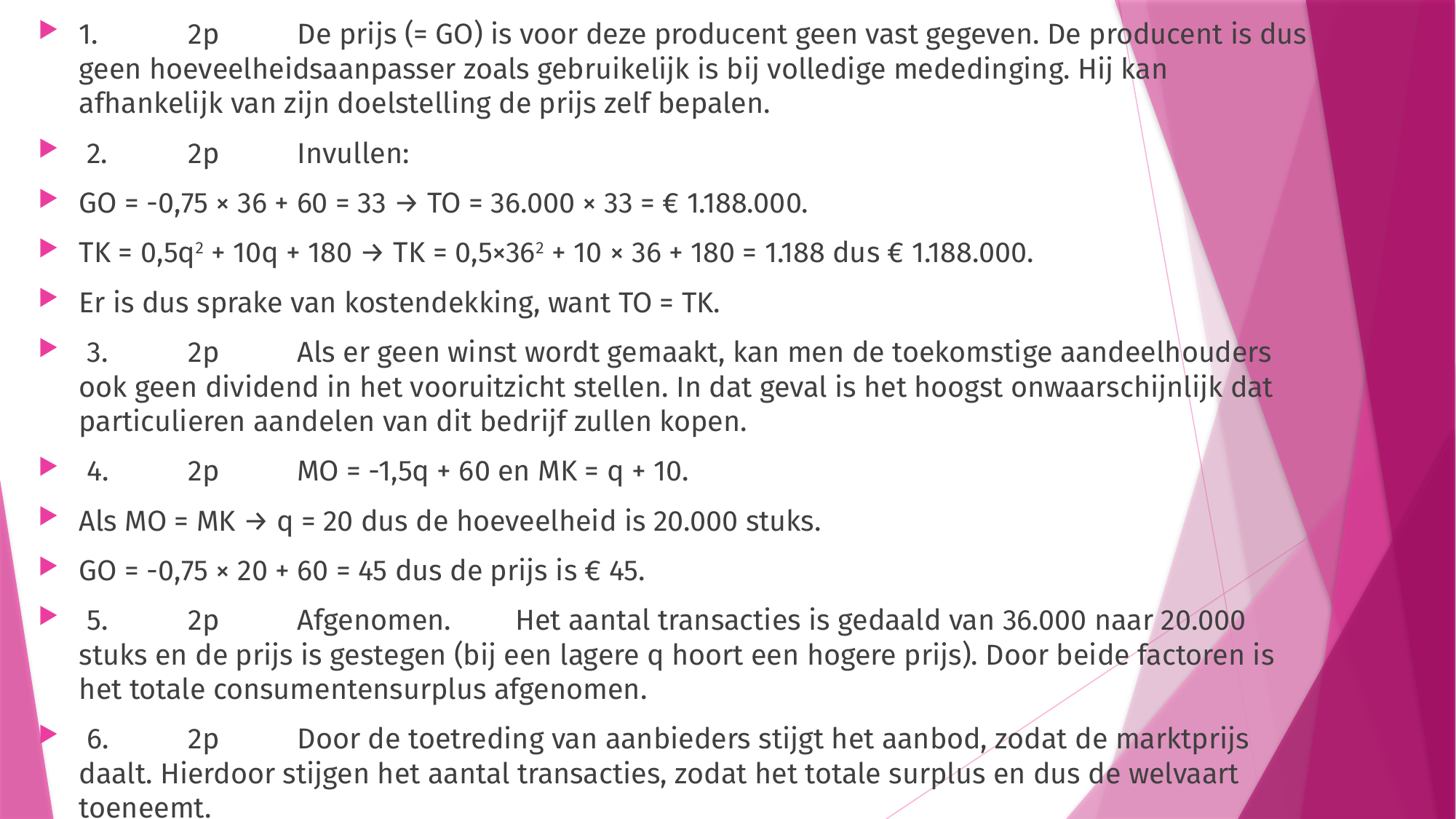

1.	2p	De prijs (= GO) is voor deze producent geen vast gegeven. De producent is dus geen hoeveelheidsaanpasser zoals gebruikelijk is bij volledige mededinging. Hij kan afhankelijk van zijn doelstelling de prijs zelf bepalen.
 2.	2p	Invullen:
GO = -0,75 × 36 + 60 = 33 → TO = 36.000 × 33 = € 1.188.000.
TK = 0,5q2 + 10q + 180 → TK = 0,5×362 + 10 × 36 + 180 = 1.188 dus € 1.188.000.
Er is dus sprake van kostendekking, want TO = TK.
 3.	2p	Als er geen winst wordt gemaakt, kan men de toekomstige aandeelhouders ook geen dividend in het vooruitzicht stellen. In dat geval is het hoogst onwaarschijnlijk dat particulieren aandelen van dit bedrijf zullen kopen.
 4.	2p	MO = -1,5q + 60 en MK = q + 10.
Als MO = MK → q = 20 dus de hoeveelheid is 20.000 stuks.
GO = -0,75 × 20 + 60 = 45 dus de prijs is € 45.
 5.	2p	Afgenomen.	Het aantal transacties is gedaald van 36.000 naar 20.000 stuks en de prijs is gestegen (bij een lagere q hoort een hogere prijs). Door beide factoren is het totale consumentensurplus afgenomen.
 6.	2p	Door de toetreding van aanbieders stijgt het aanbod, zodat de marktprijs daalt. Hierdoor stijgen het aantal transacties, zodat het totale surplus en dus de welvaart toeneemt.